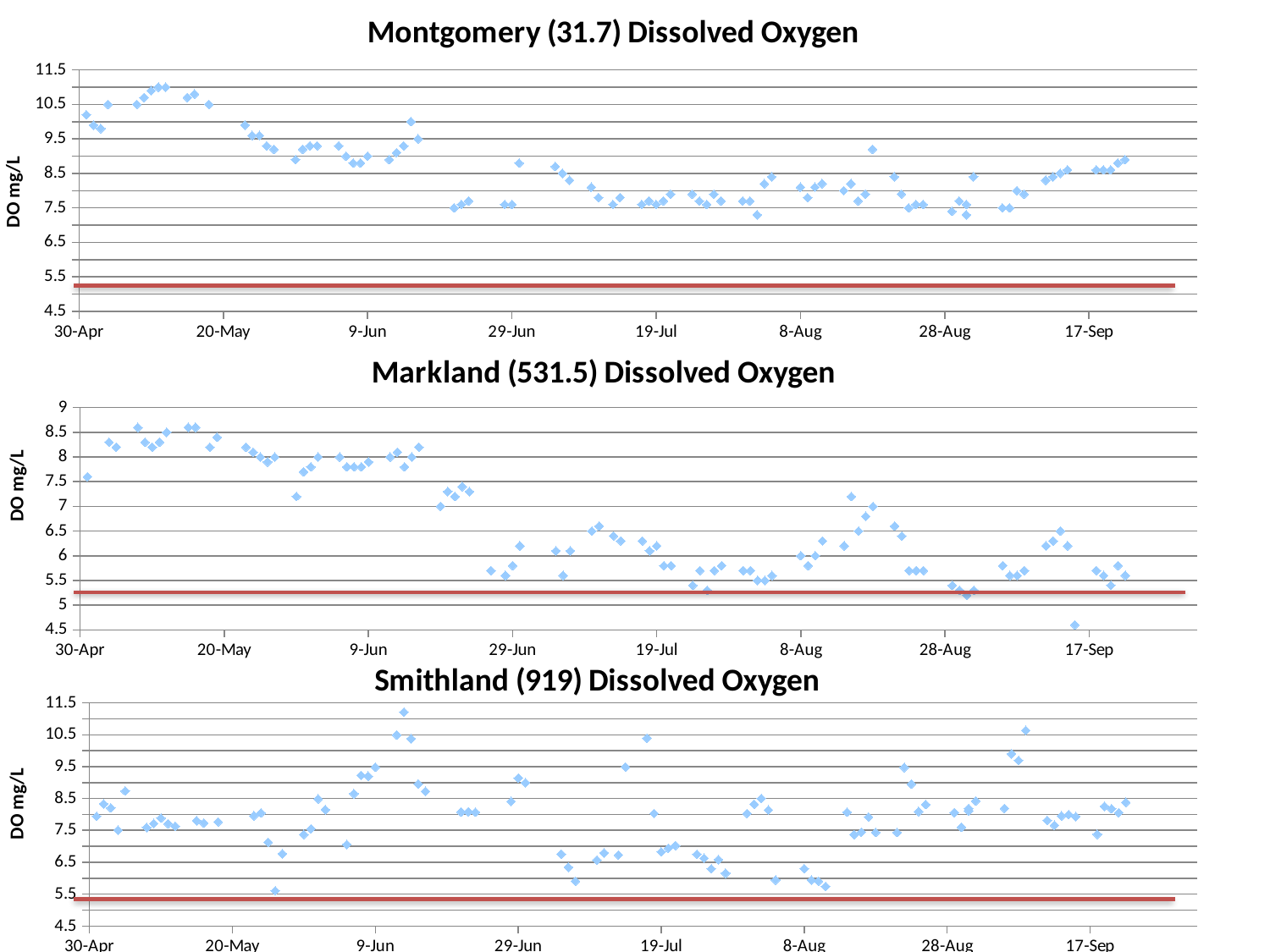

### Chart: Montgomery (31.7) Dissolved Oxygen

| Category | Montgomery (31.7) Dissolved Oxygen |
|---|---|
DO mg/L

### Chart:

| Category | Markland (531.5) Dissolved Oxygen |
|---|---|
DO mg/L

### Chart: Smithland (919) Dissolved Oxygen

| Category |  |
|---|---|
DO mg/L